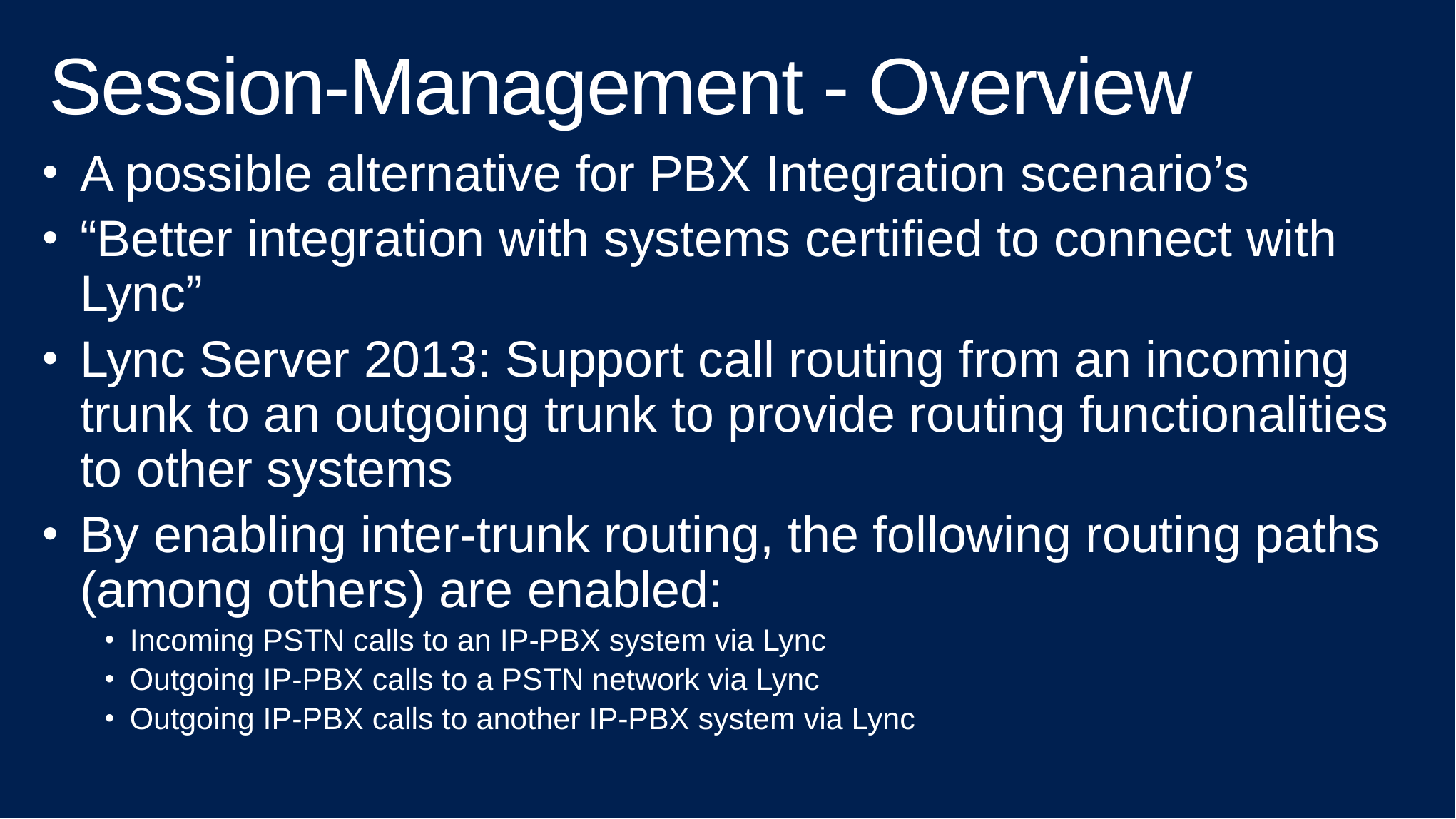

# Session-Management - Overview
A possible alternative for PBX Integration scenario’s
“Better integration with systems certified to connect with Lync”
Lync Server 2013: Support call routing from an incoming trunk to an outgoing trunk to provide routing functionalities to other systems
By enabling inter-trunk routing, the following routing paths
(among others) are enabled:
Incoming PSTN calls to an IP-PBX system via Lync
Outgoing IP-PBX calls to a PSTN network via Lync
Outgoing IP-PBX calls to another IP-PBX system via Lync